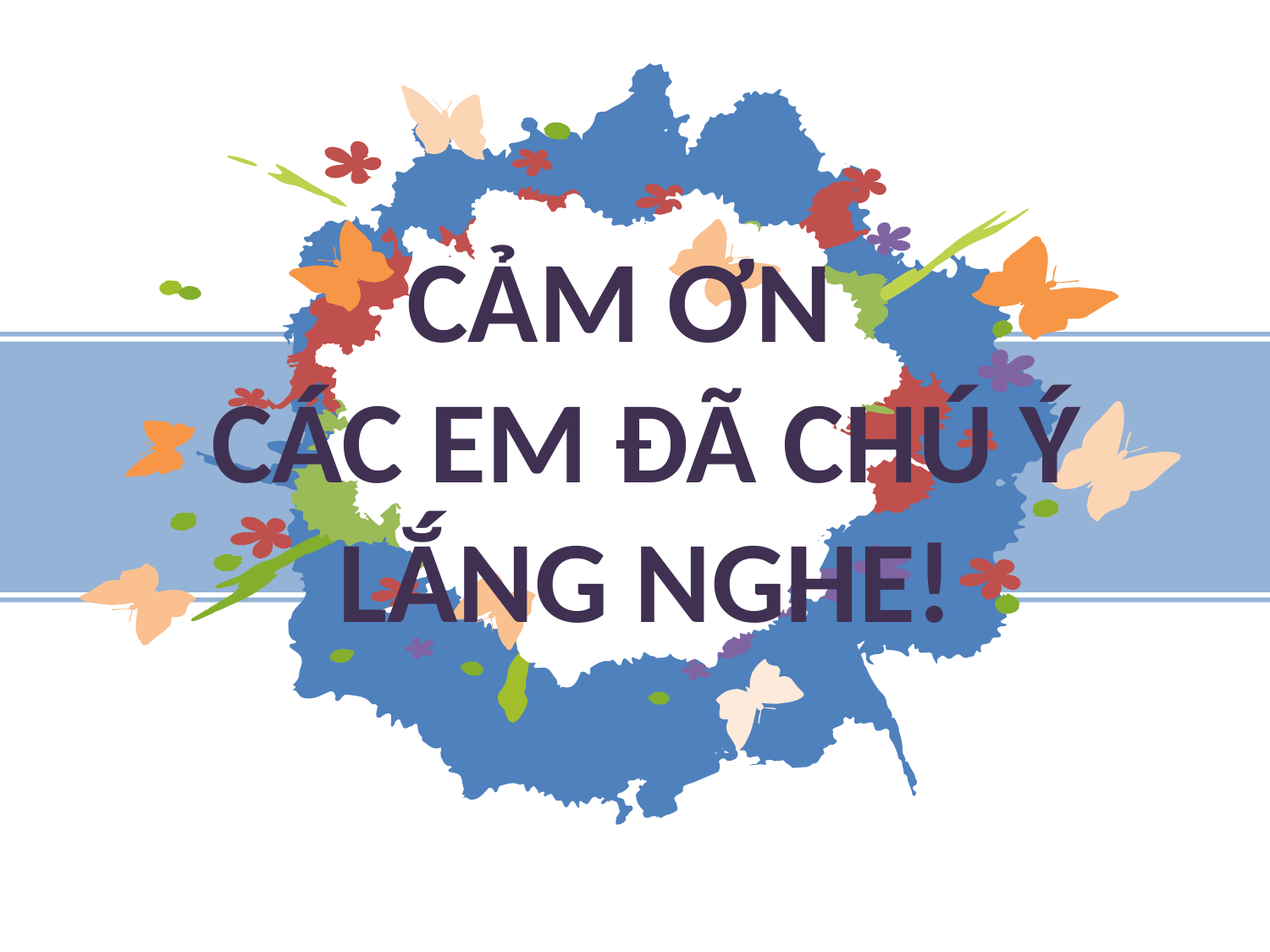

CẢM ƠN
CÁC EM ĐÃ CHÚ Ý LẮNG NGHE!